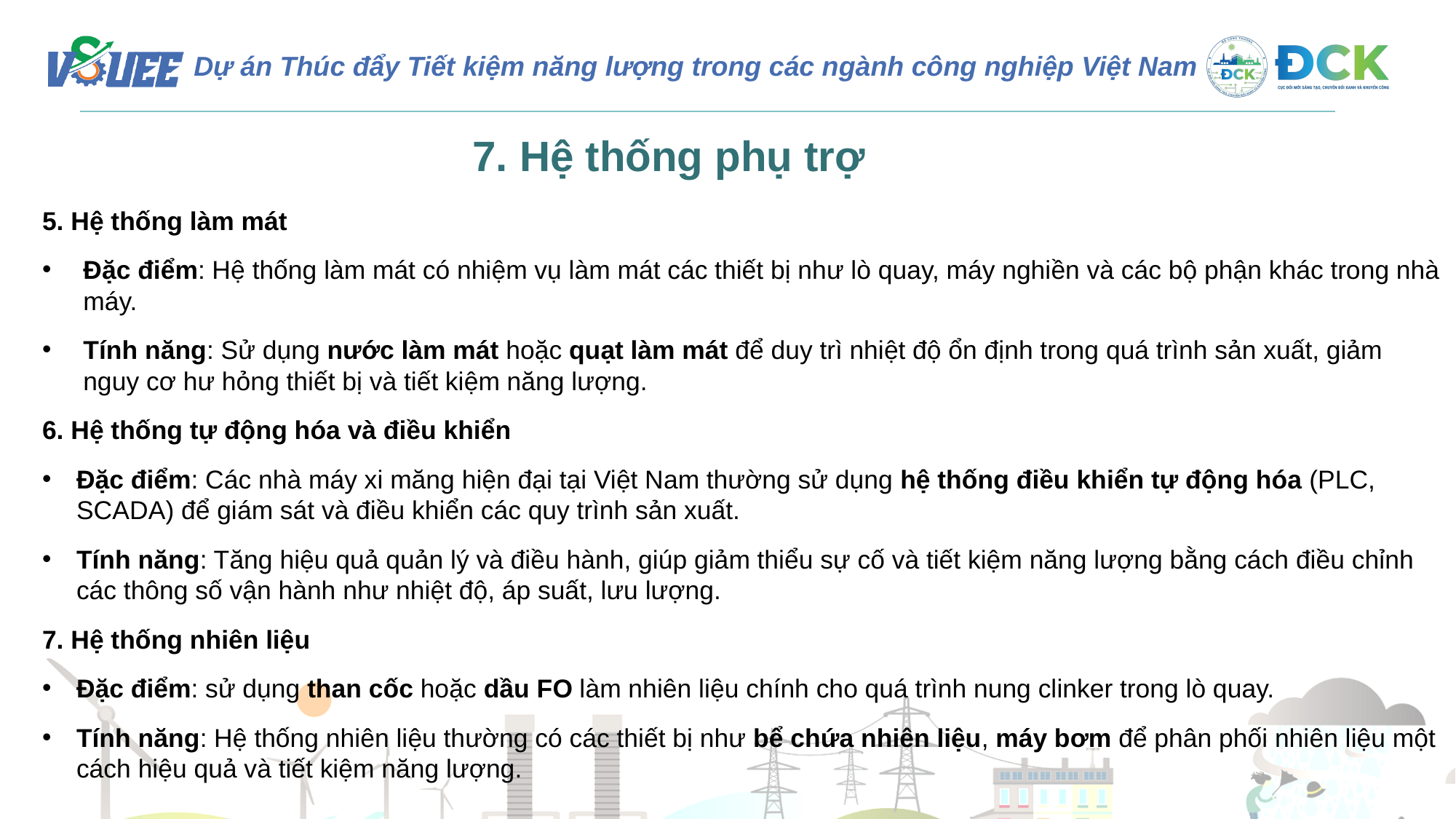

7. Hệ thống phụ trợ
5. Hệ thống làm mát
Đặc điểm: Hệ thống làm mát có nhiệm vụ làm mát các thiết bị như lò quay, máy nghiền và các bộ phận khác trong nhà máy.
Tính năng: Sử dụng nước làm mát hoặc quạt làm mát để duy trì nhiệt độ ổn định trong quá trình sản xuất, giảm nguy cơ hư hỏng thiết bị và tiết kiệm năng lượng.
6. Hệ thống tự động hóa và điều khiển
Đặc điểm: Các nhà máy xi măng hiện đại tại Việt Nam thường sử dụng hệ thống điều khiển tự động hóa (PLC, SCADA) để giám sát và điều khiển các quy trình sản xuất.
Tính năng: Tăng hiệu quả quản lý và điều hành, giúp giảm thiểu sự cố và tiết kiệm năng lượng bằng cách điều chỉnh các thông số vận hành như nhiệt độ, áp suất, lưu lượng.
7. Hệ thống nhiên liệu
Đặc điểm: sử dụng than cốc hoặc dầu FO làm nhiên liệu chính cho quá trình nung clinker trong lò quay.
Tính năng: Hệ thống nhiên liệu thường có các thiết bị như bể chứa nhiên liệu, máy bơm để phân phối nhiên liệu một cách hiệu quả và tiết kiệm năng lượng.